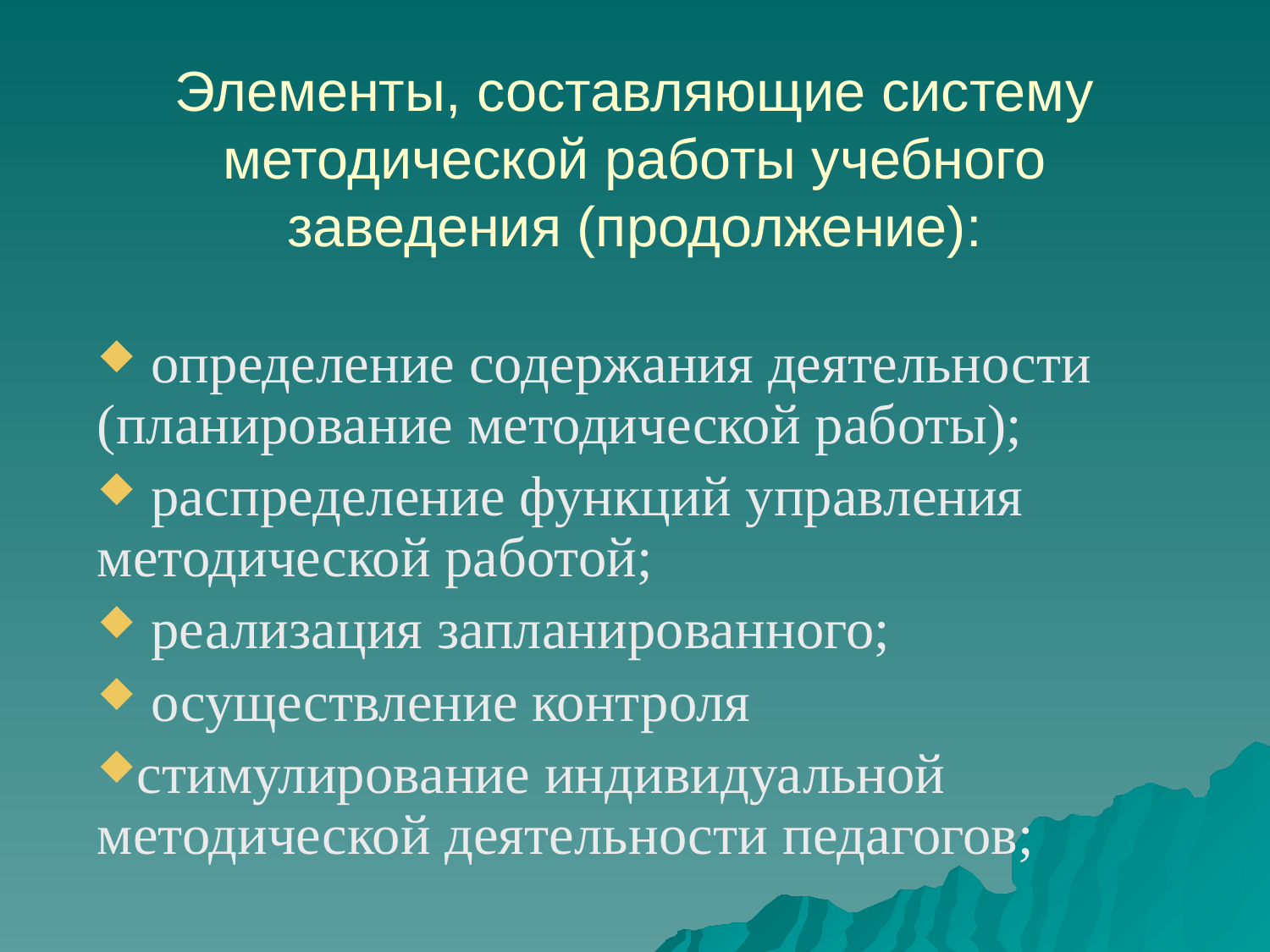

# Элементы, составляющие систему методической работы учебного заведения (продолжение):
 определение содержания деятельности (планирование методической работы);
 распределение функций управления методической работой;
 реализация запланированного;
 осуществление контроля
стимулирование индивидуальной методической деятельности педагогов;